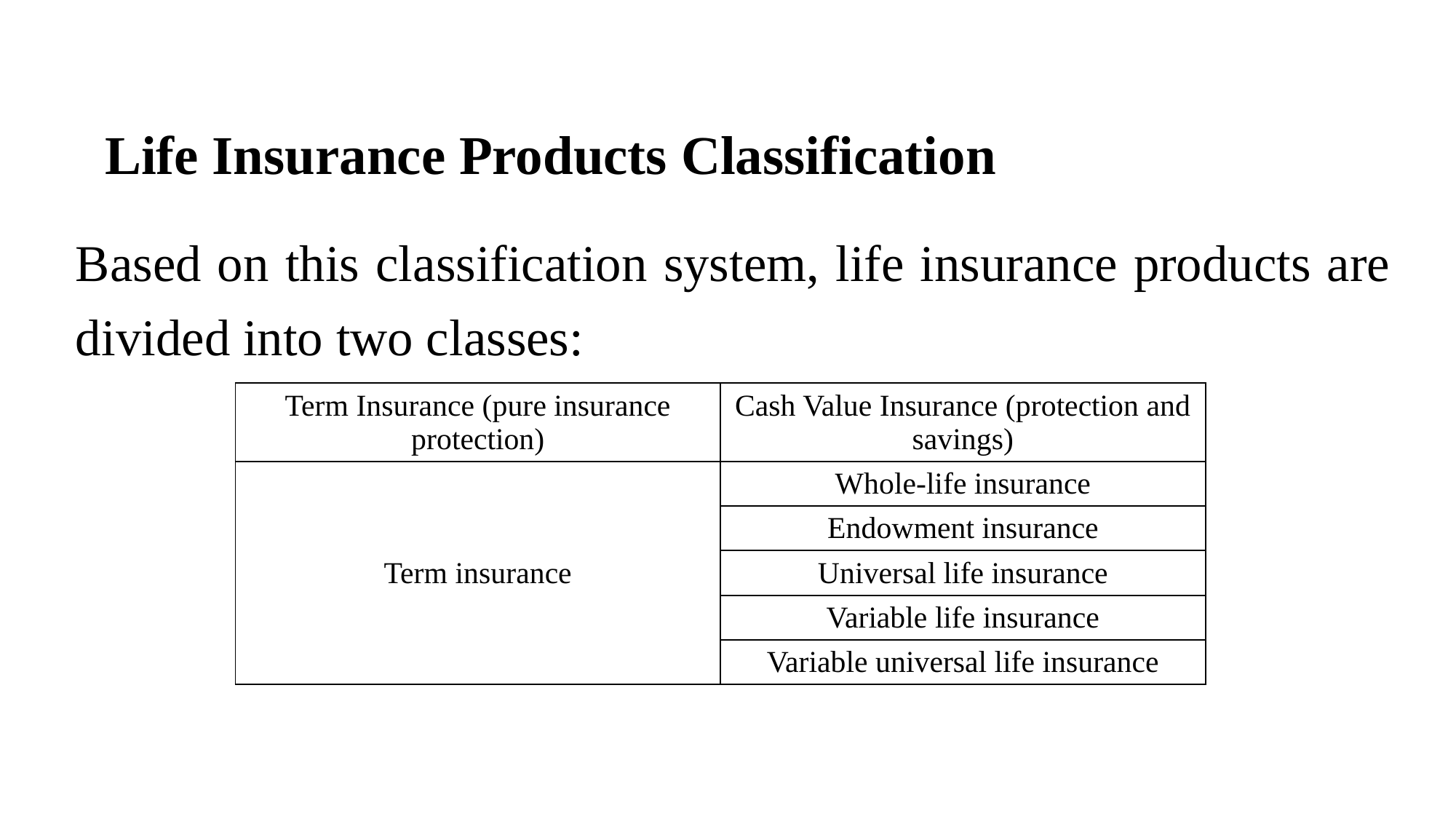

# Life Insurance Products Classification
Based on this classification system, life insurance products are divided into two classes:

| Term Insurance (pure insurance protection) | Cash Value Insurance (protection and savings) |
| --- | --- |
| Term insurance | Whole-life insurance |
|  | Endowment insurance |
|  | Universal life insurance |
|  | Variable life insurance |
|  | Variable universal life insurance |